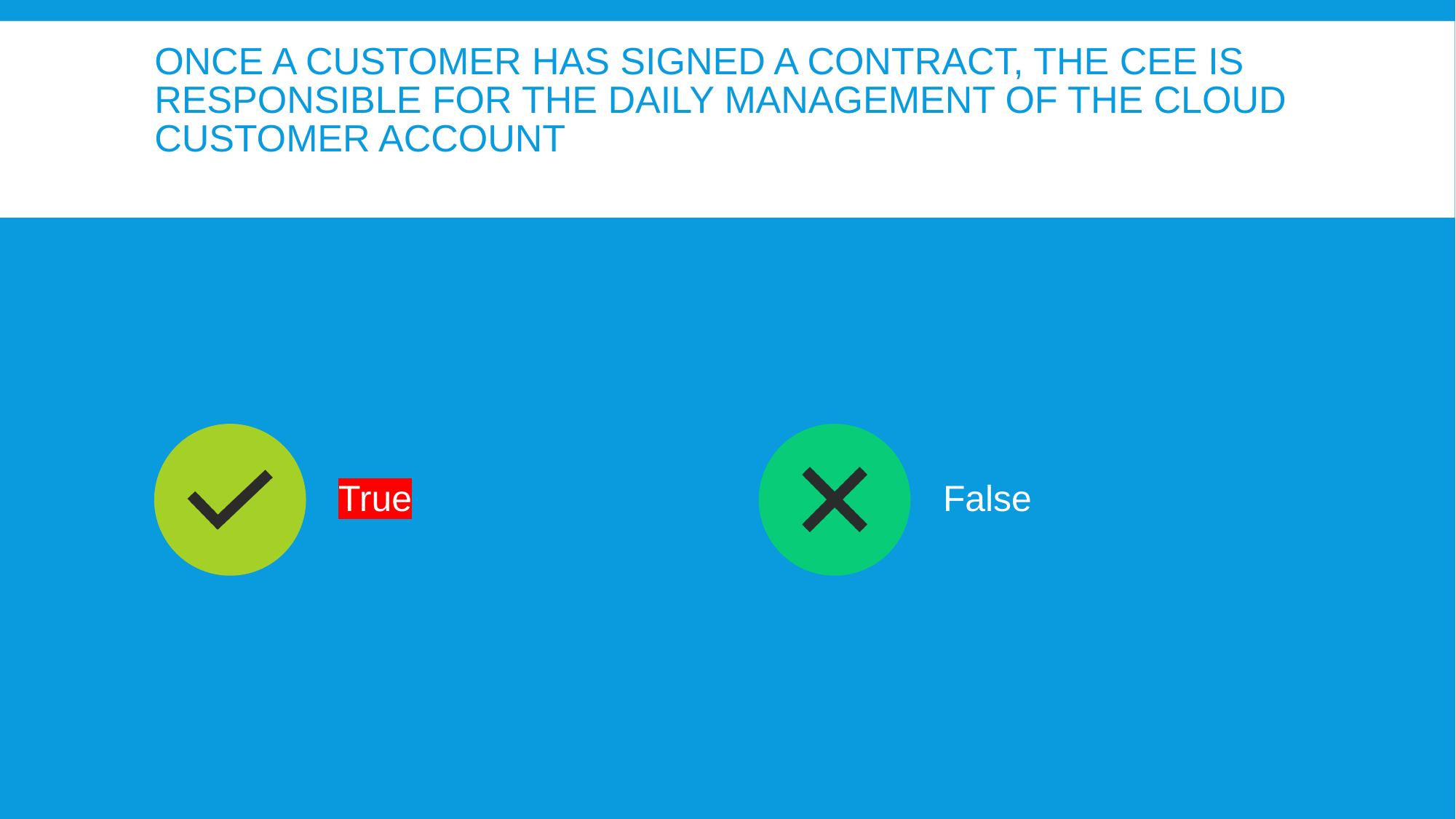

# Once a customer has signed a contract, the CEE is responsible for the daily management of the cloud customer account
True
False